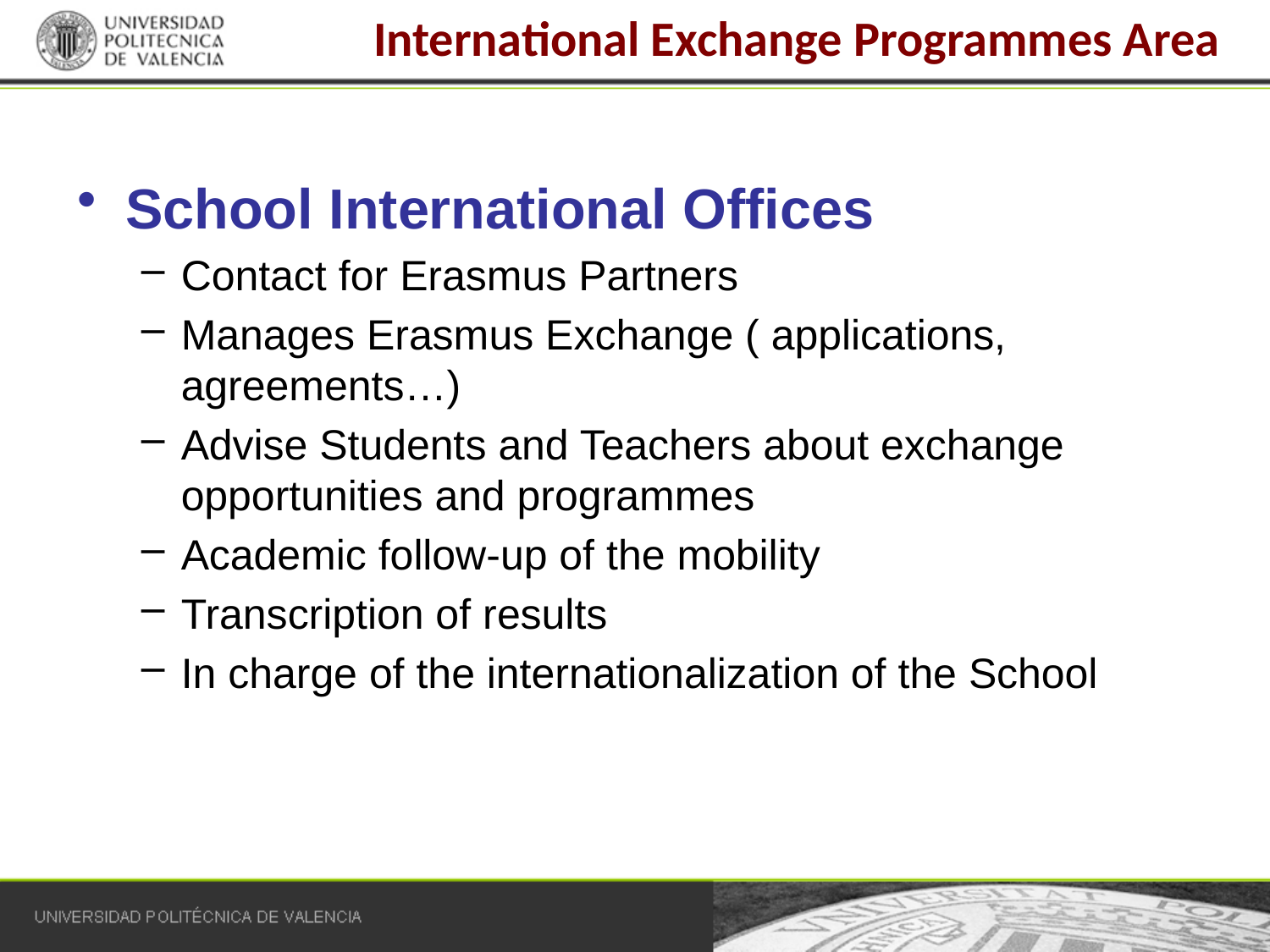

# International Exchange Programmes Area
School International Offices
Contact for Erasmus Partners
Manages Erasmus Exchange ( applications, agreements…)
Advise Students and Teachers about exchange opportunities and programmes
Academic follow-up of the mobility
Transcription of results
In charge of the internationalization of the School